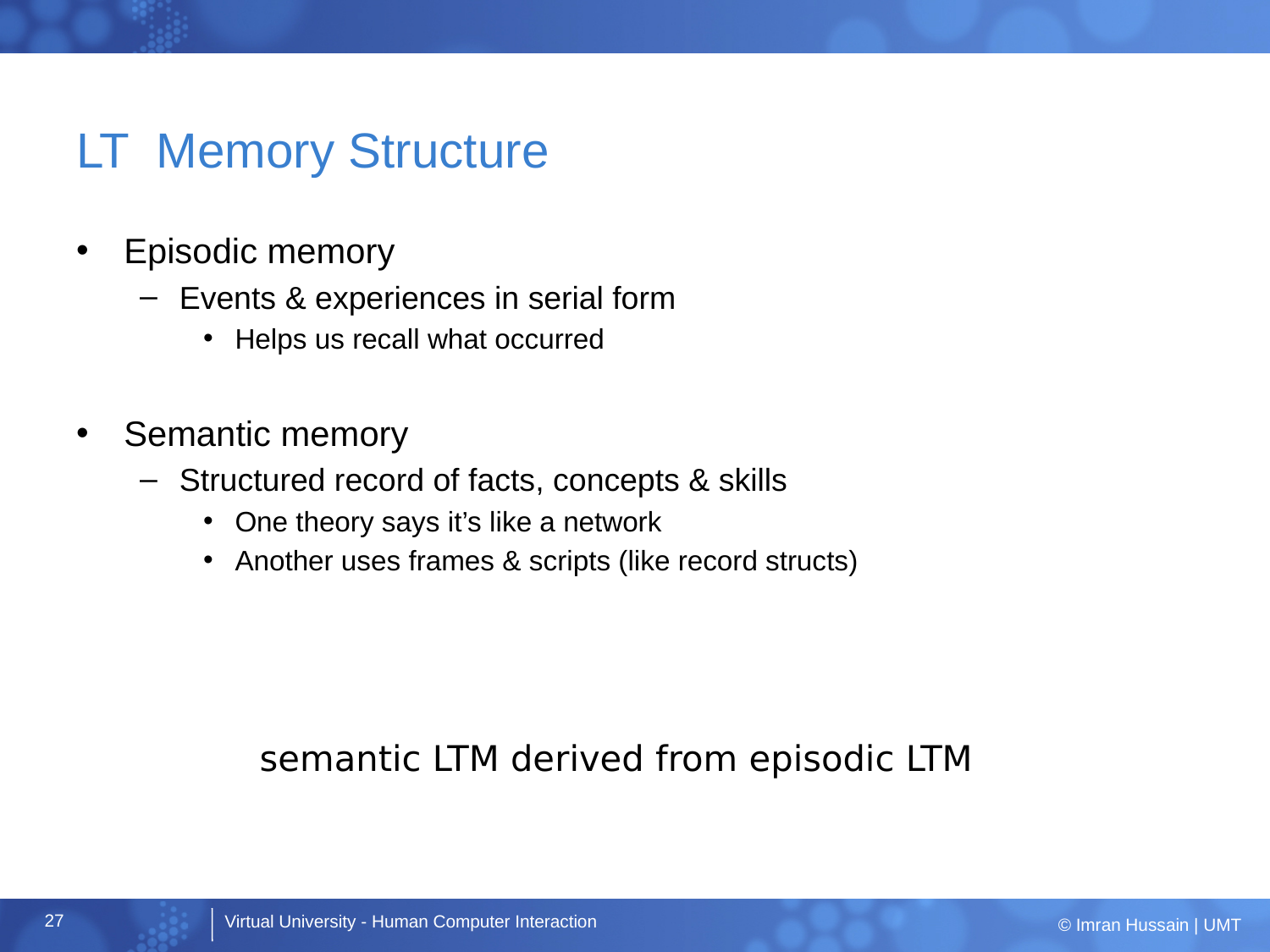

# LT  Memory Structure
Episodic memory
Events & experiences in serial form
Helps us recall what occurred

Semantic memory
Structured record of facts, concepts & skills
One theory says it’s like a network
Another uses frames & scripts (like record structs)

semantic LTM derived from episodic LTM